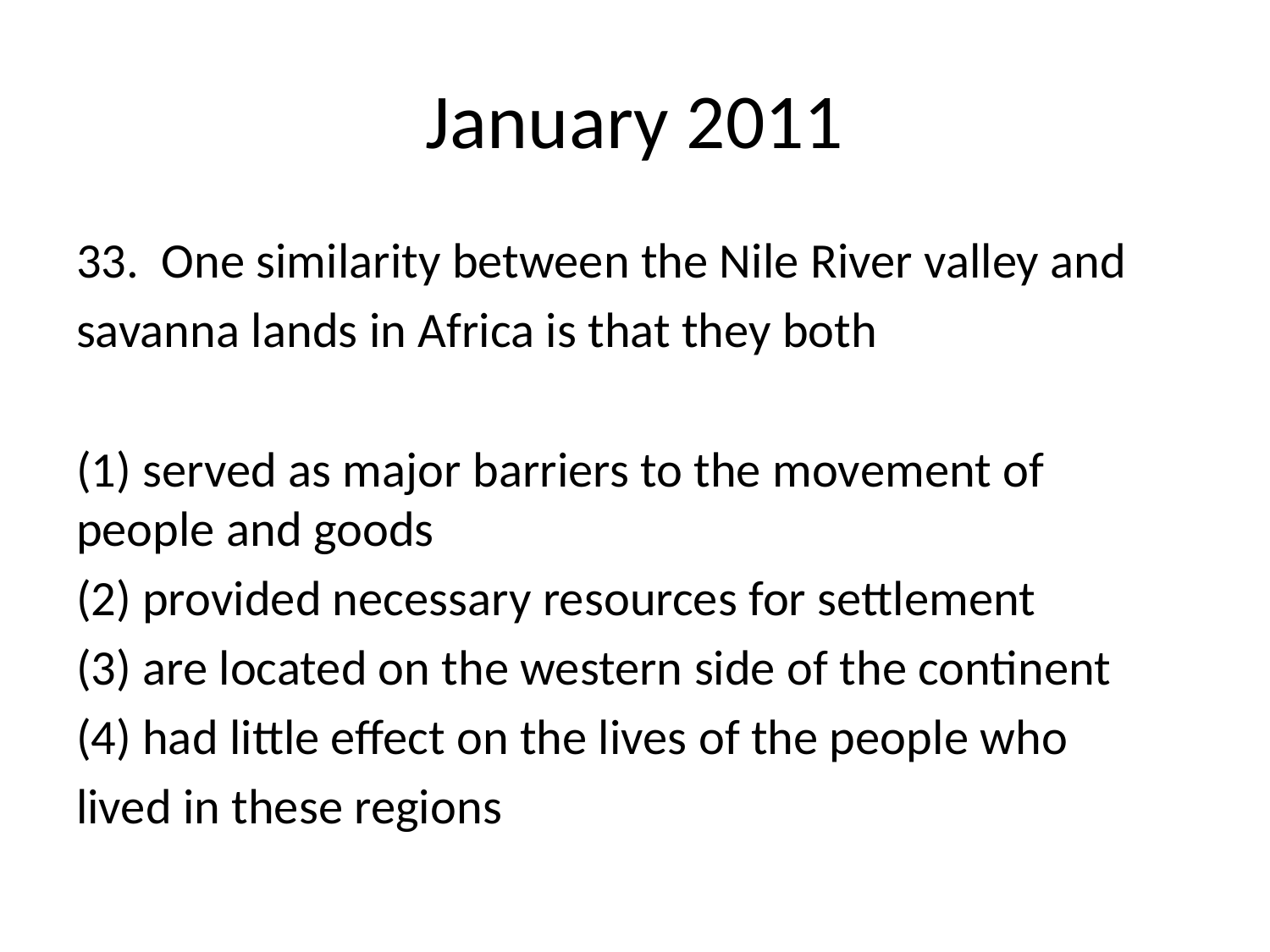

# January 2011
33.  One similarity between the Nile River valley and
savanna lands in Africa is that they both

(1) served as major barriers to the movement of people and goods
(2) provided necessary resources for settlement
(3) are located on the western side of the continent
(4) had little effect on the lives of the people who
lived in these regions